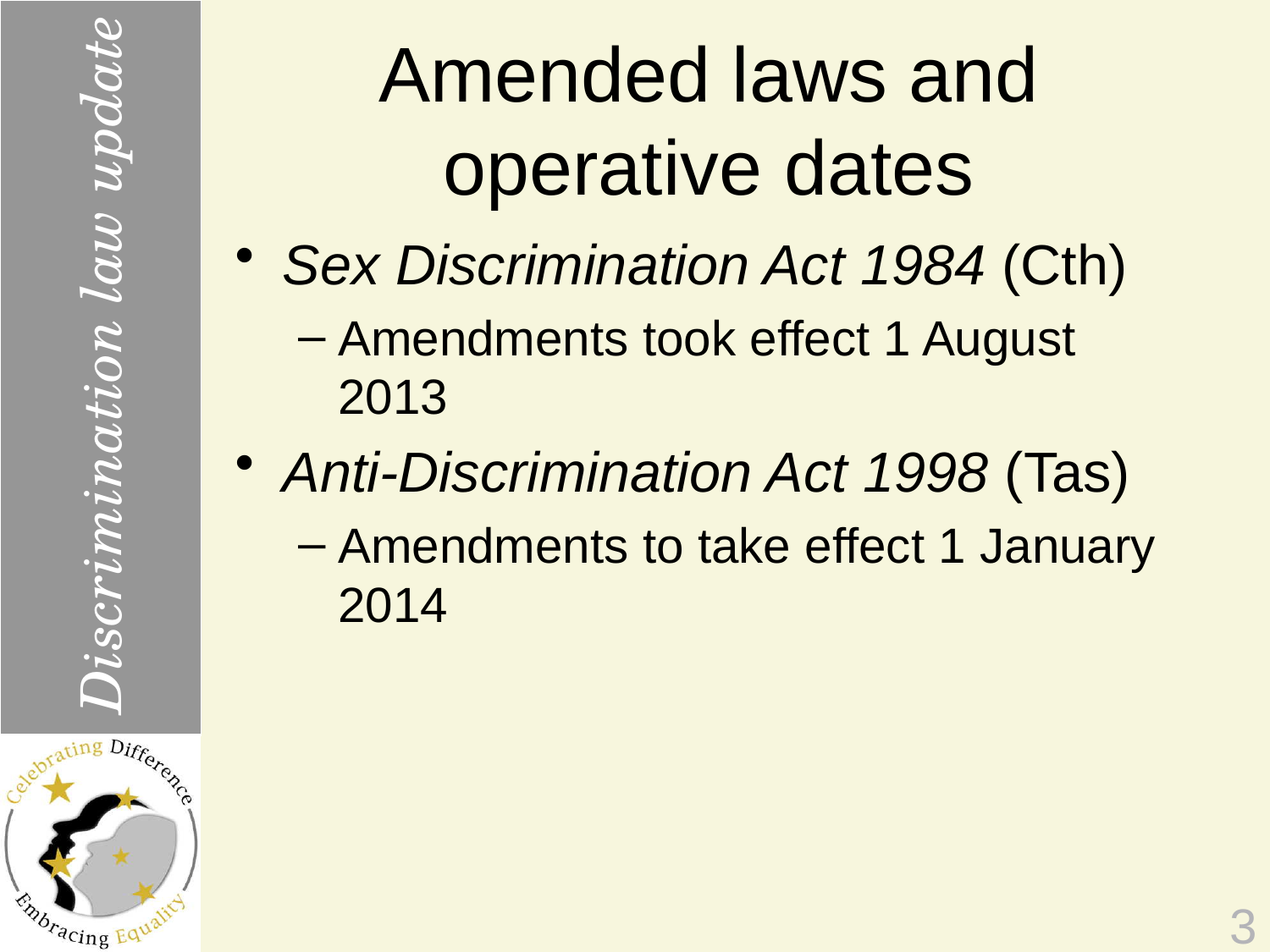

Discrimination law update
# Amended laws and operative dates
Sex Discrimination Act 1984 (Cth)
Amendments took effect 1 August 2013
Anti-Discrimination Act 1998 (Tas)
Amendments to take effect 1 January 2014
3